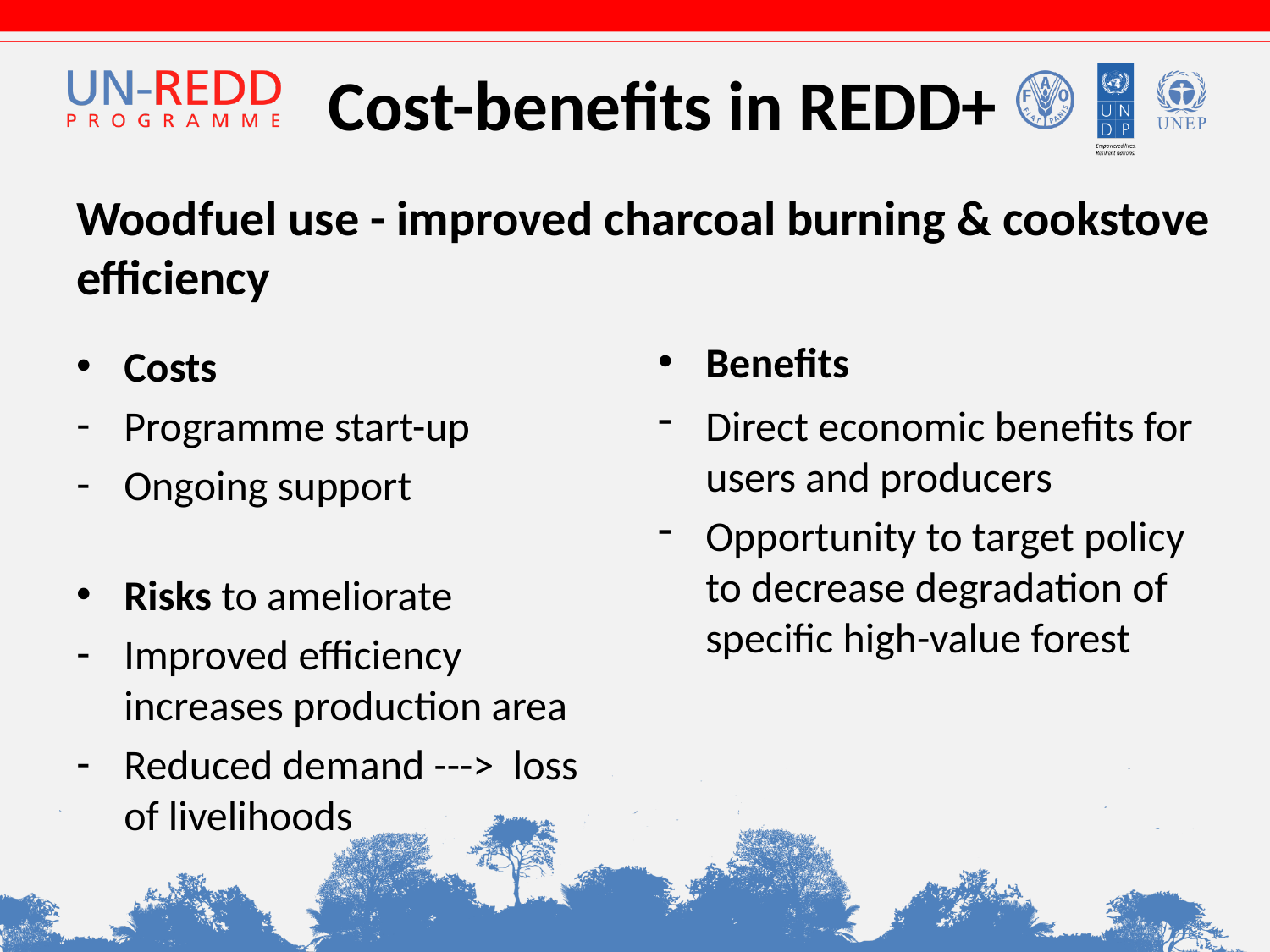

# Cost-benefits in REDD+
Woodfuel use - improved charcoal burning & cookstove efficiency
Benefits
Costs
Programme start-up
Ongoing support
Risks to ameliorate
Improved efficiency increases production area
Reduced demand --->  loss of livelihoods

Direct economic benefits for users and producers
Opportunity to target policy to decrease degradation of specific high-value forest